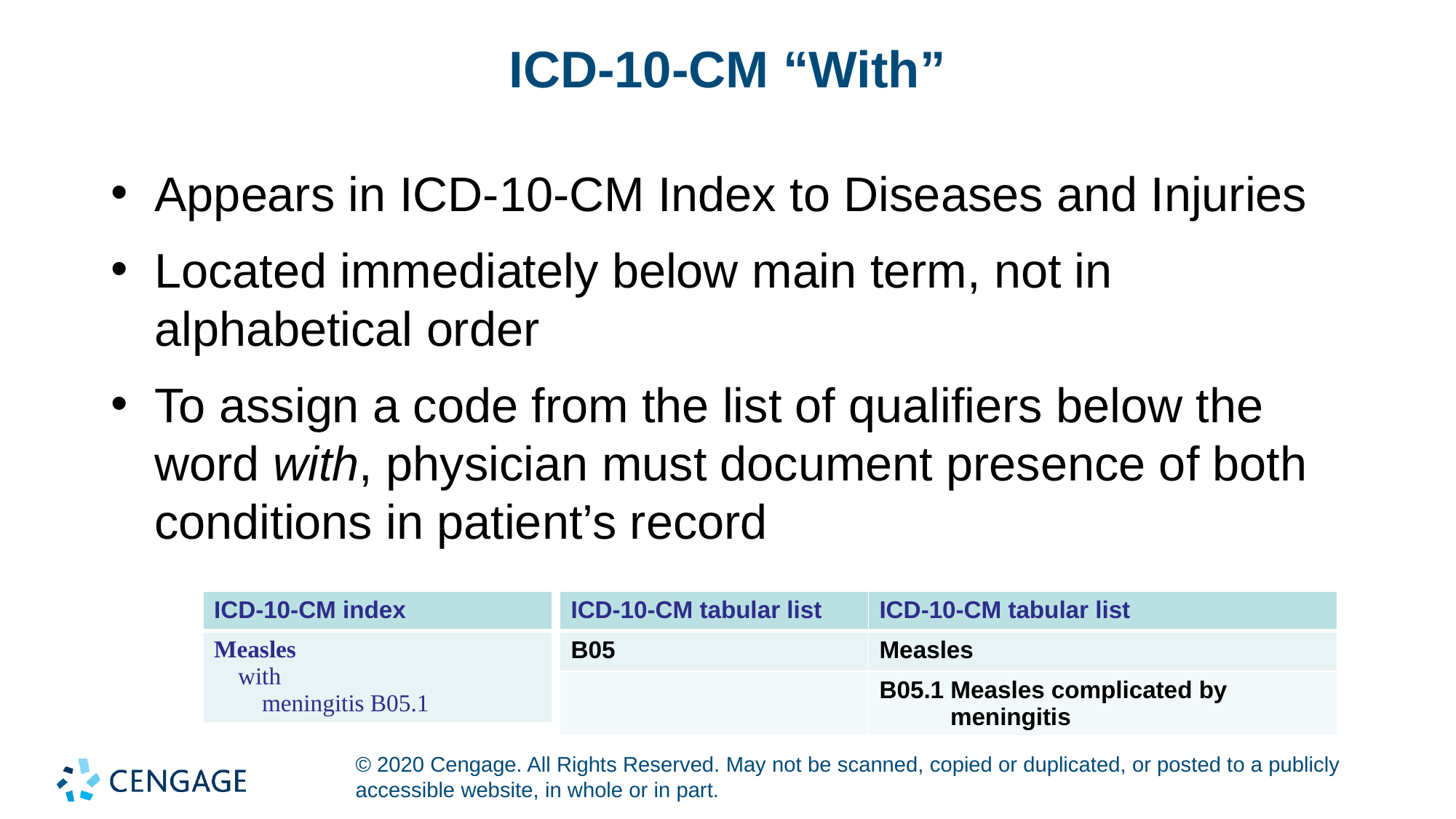

# ICD-10-CM “With”
Appears in ICD-10-CM Index to Diseases and Injuries
Located immediately below main term, not in alphabetical order
To assign a code from the list of qualifiers below the word with, physician must document presence of both conditions in patient’s record
| ICD-10-CM index |
| --- |
| Measles with meningitis B05.1 |
| ICD-10-CM tabular list | ICD-10-CM tabular list |
| --- | --- |
| B05 | Measles |
|  | B05.1 Measles complicated by meningitis |